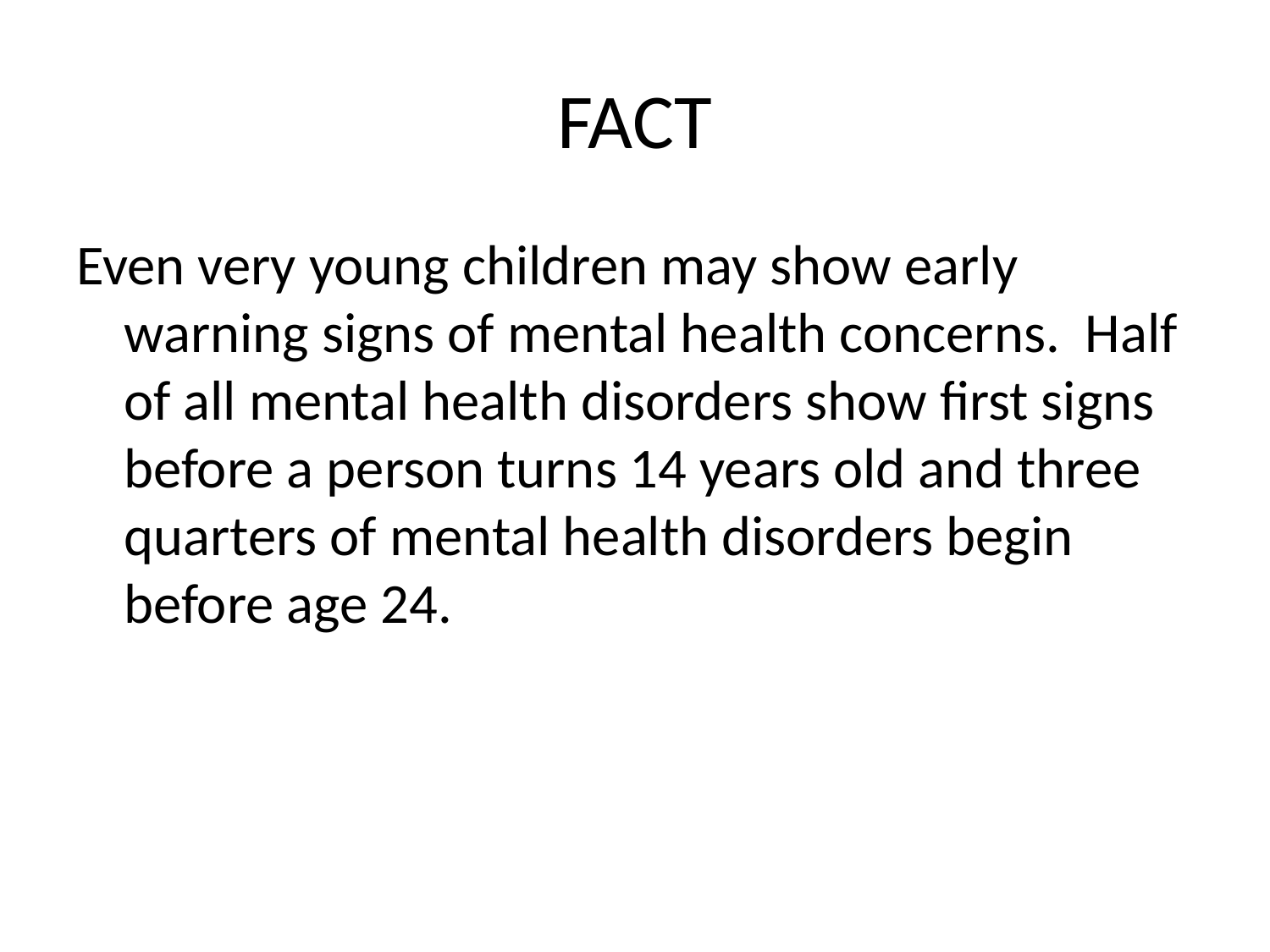

# FACT
Even very young children may show early warning signs of mental health concerns.  Half of all mental health disorders show first signs before a person turns 14 years old and three quarters of mental health disorders begin before age 24.